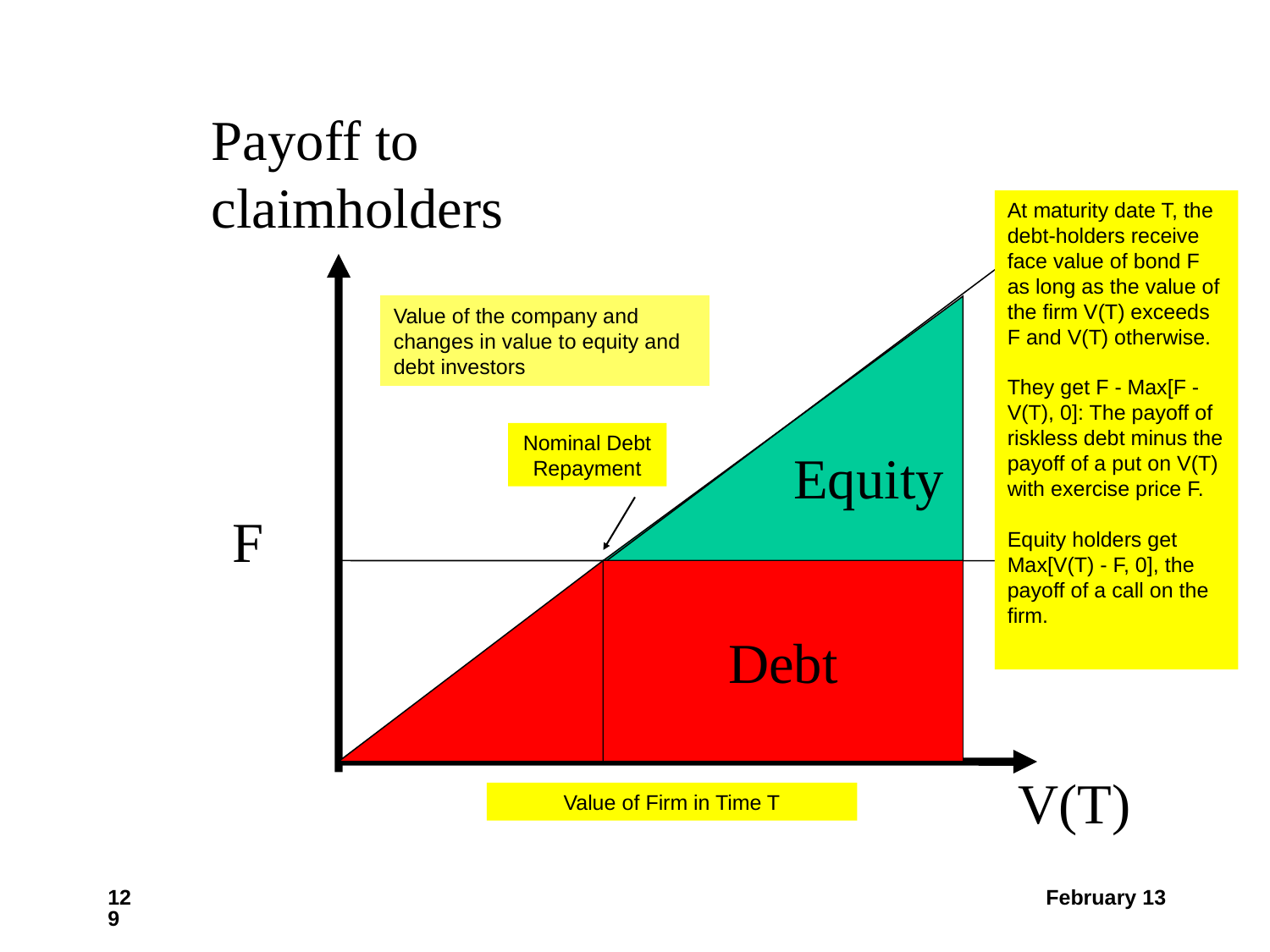

Payoff to
claimholders
At maturity date T, the debt-holders receive face value of bond F as long as the value of the firm V(T) exceeds F and V(T) otherwise.

They get F - Max[F - V(T), 0]: The payoff of riskless debt minus the payoff of a put on V(T) with exercise price F.

Equity holders get Max[V(T) - F, 0], the payoff of a call on the firm.

Value of the company and changes in value to equity and debt investors

Nominal Debt Repayment
Equity

F

Debt

V(T)
Value of Firm in Time T